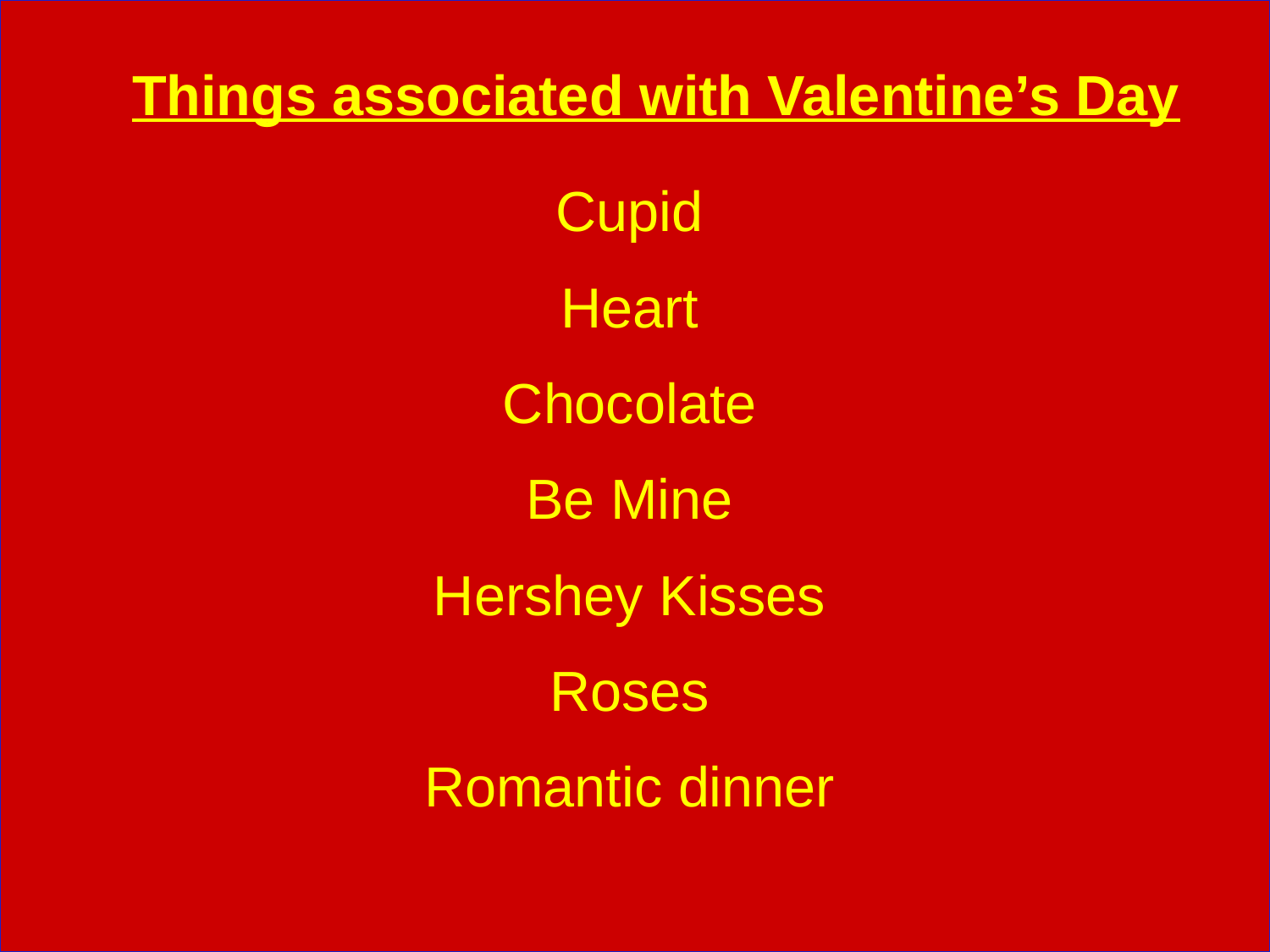

Things associated with Valentine’s Day
Cupid
Heart
Chocolate
Be Mine
Hershey Kisses
Roses
Romantic dinner